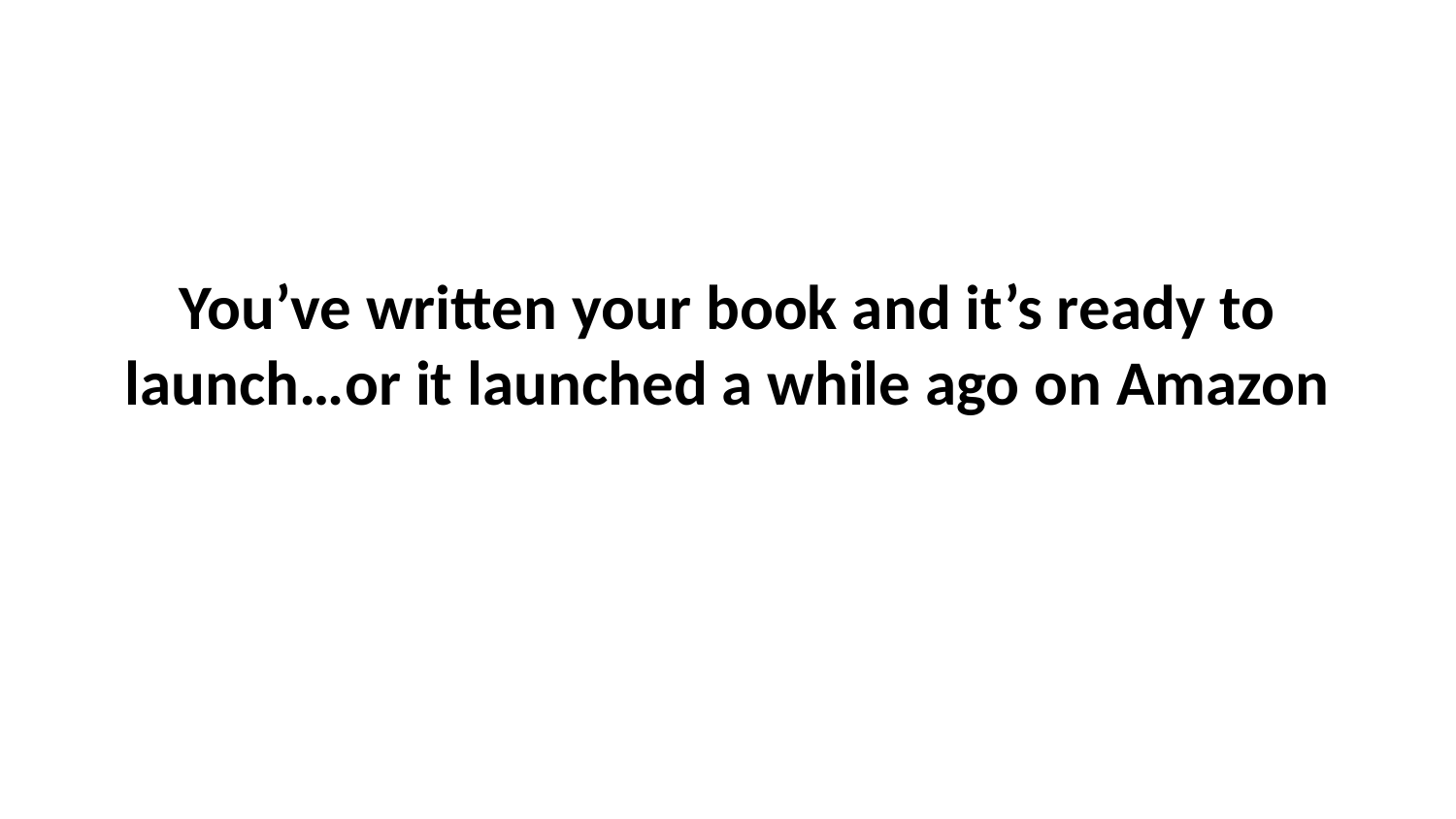

# You’ve written your book and it’s ready to launch…or it launched a while ago on Amazon